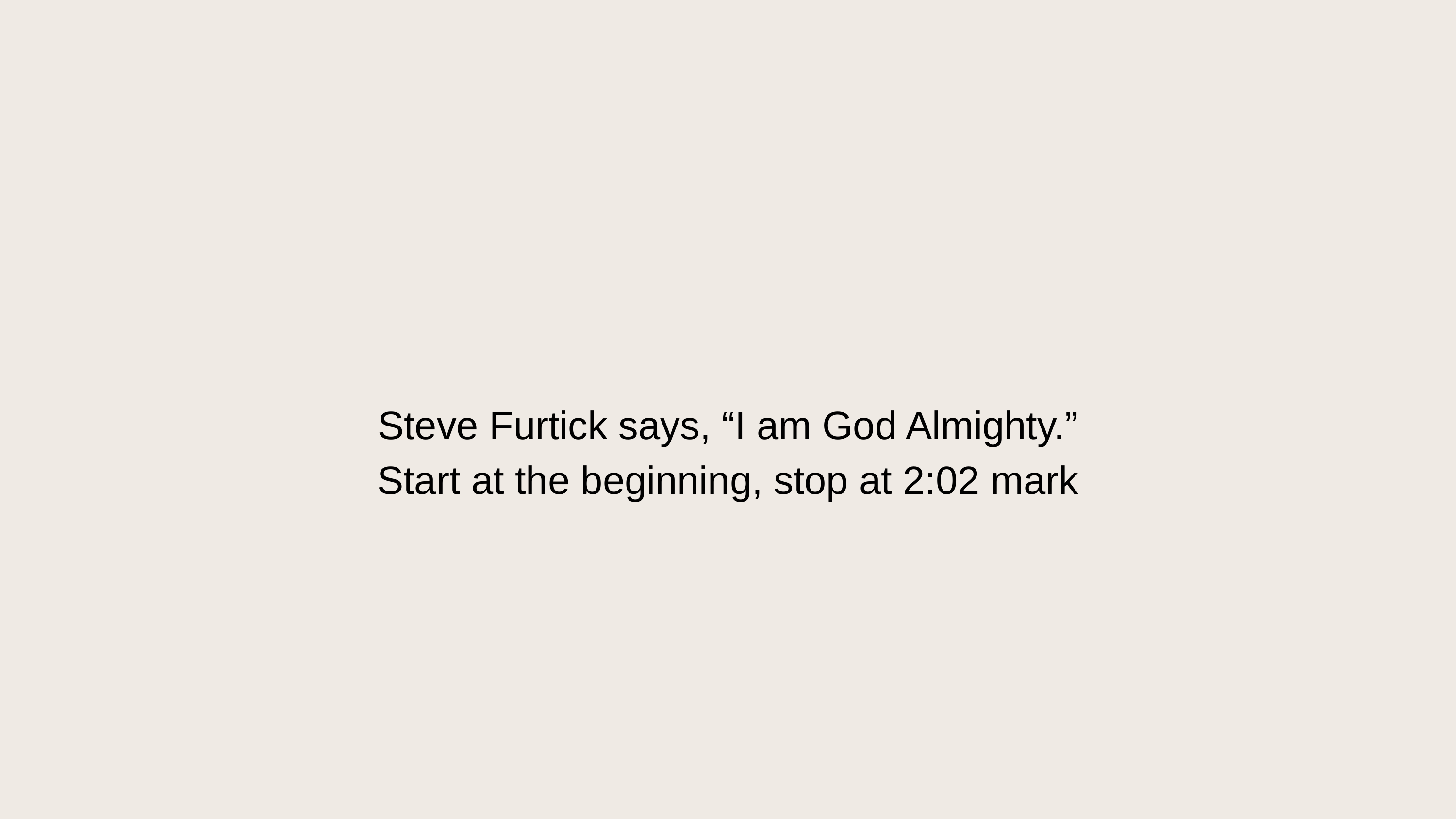

Steve Furtick says, “I am God Almighty.”
Start at the beginning, stop at 2:02 mark